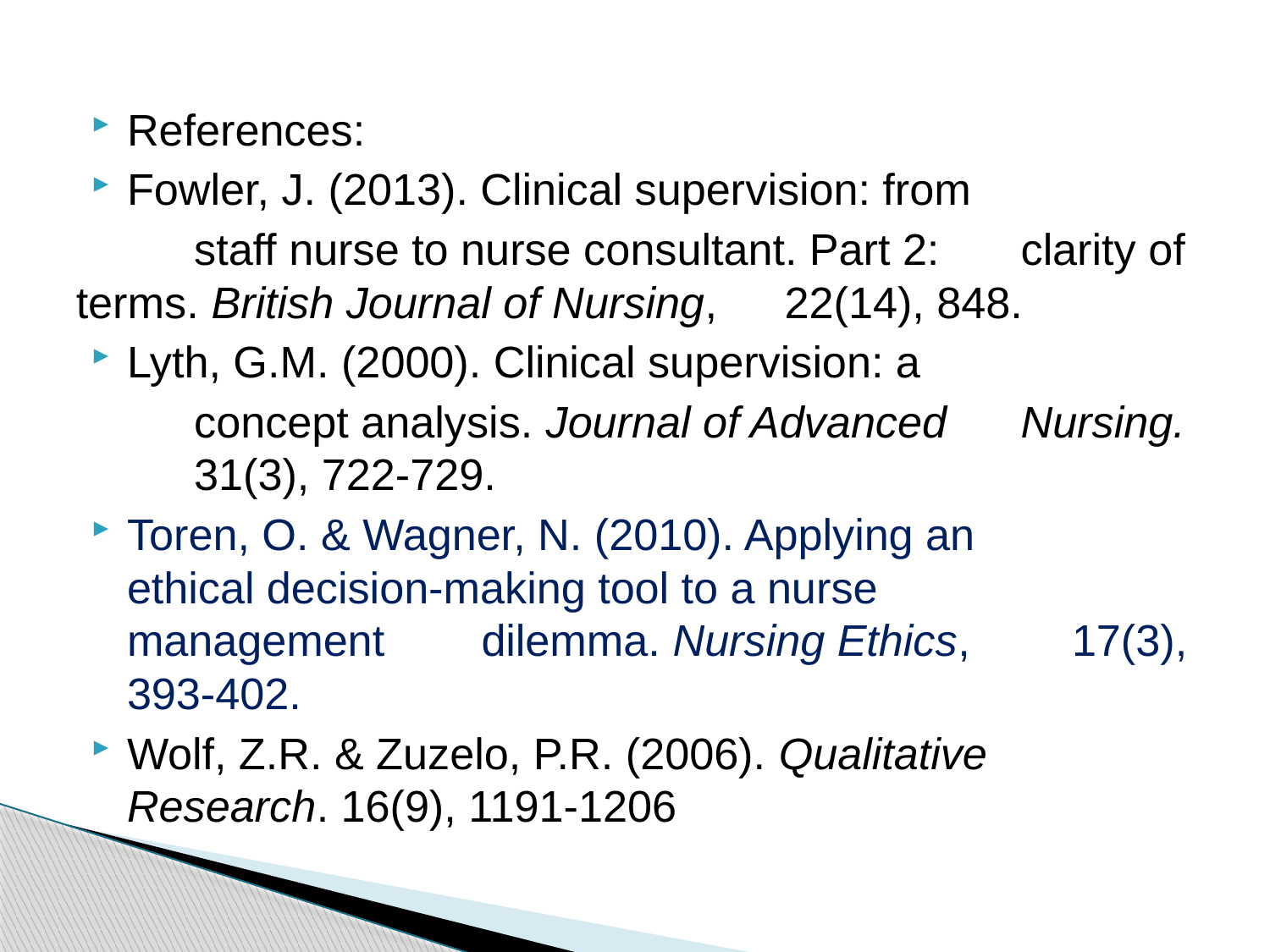

References:
Fowler, J. (2013). Clinical supervision: from
	staff nurse to nurse consultant. Part 2: 	clarity of terms. British Journal of Nursing, 	22(14), 848.
Lyth, G.M. (2000). Clinical supervision: a
	concept analysis. Journal of Advanced 	Nursing. 	31(3), 722-729.
Toren, O. & Wagner, N. (2010). Applying an 	ethical decision-making tool to a nurse 	management 	dilemma. Nursing Ethics, 	17(3), 393-402.
Wolf, Z.R. & Zuzelo, P.R. (2006). Qualitative 	Research. 16(9), 1191-1206